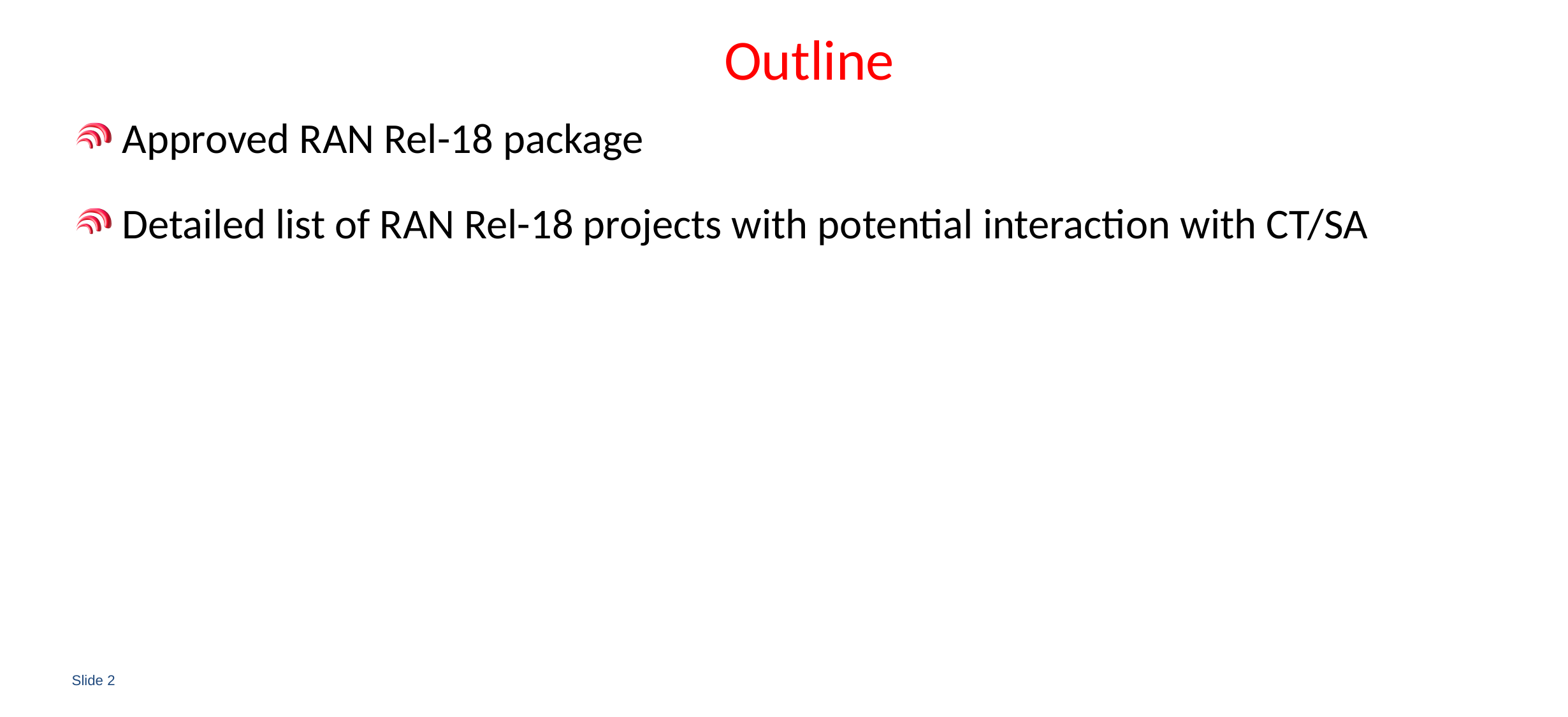

# Outline
Approved RAN Rel-18 package

Detailed list of RAN Rel-18 projects with potential interaction with CT/SA